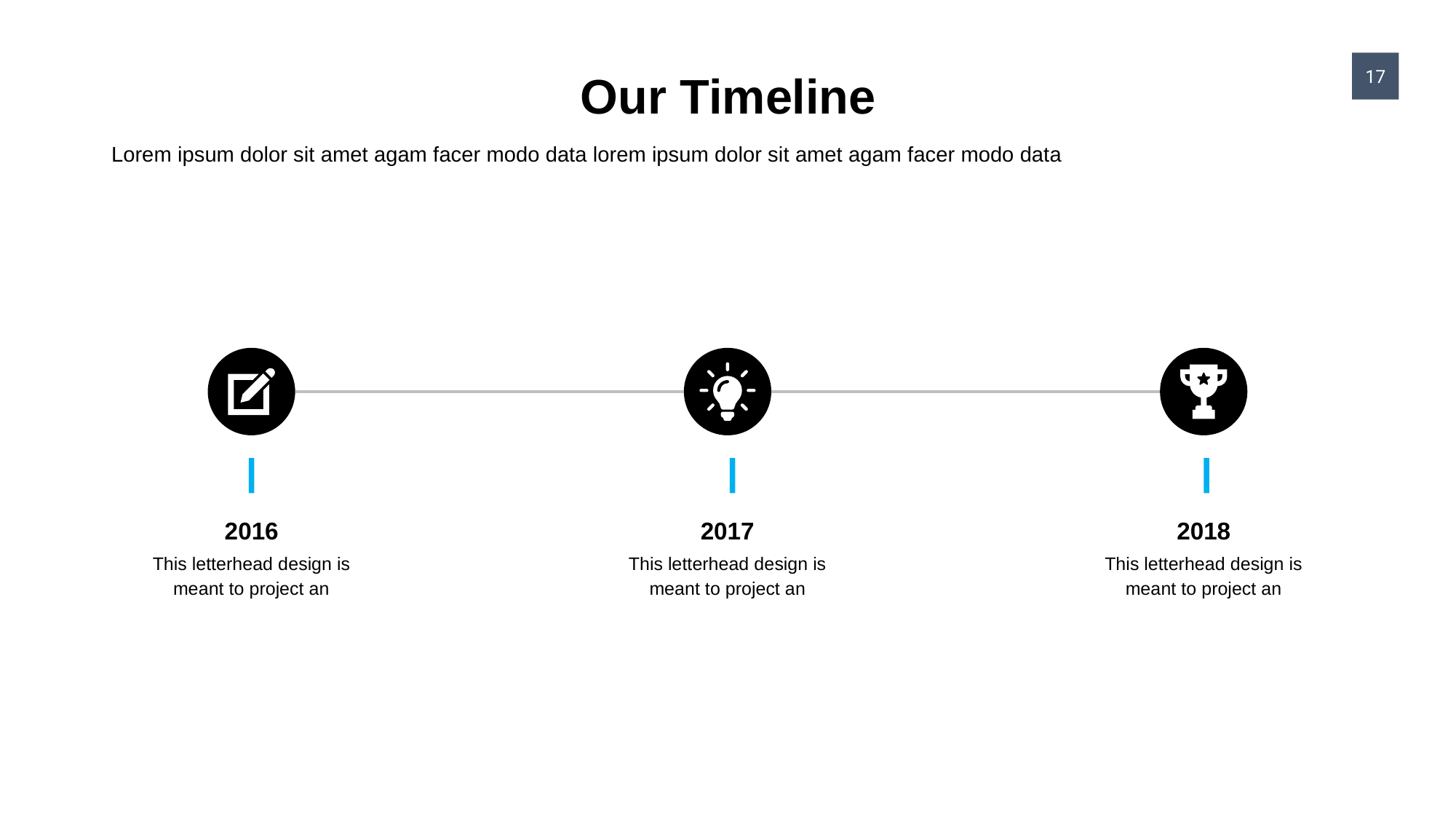

Our Timeline
17
Lorem ipsum dolor sit amet agam facer modo data lorem ipsum dolor sit amet agam facer modo data

2016
This letterhead design is meant to project an

2017
This letterhead design is meant to project an

2018
This letterhead design is meant to project an